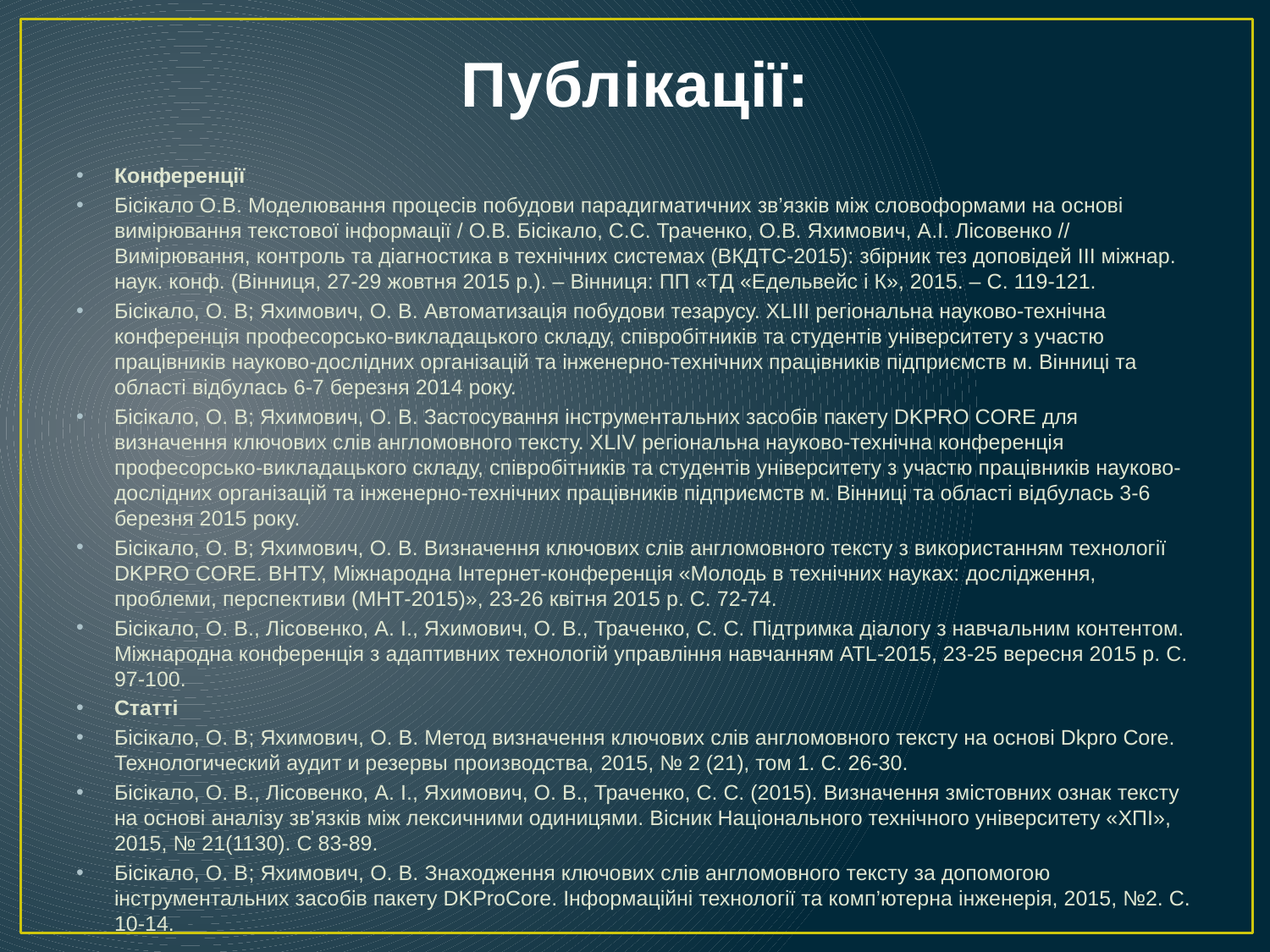

# Публікації:
Конференції
Бісікало О.В. Моделювання процесів побудови парадигматичних зв’язків між словоформами на основі вимірювання текстової інформації / О.В. Бісікало, С.С. Траченко, О.В. Яхимович, А.І. Лісовенко // Вимірювання, контроль та діагностика в технічних системах (ВКДТС-2015): збірник тез доповідей IІІ міжнар. наук. конф. (Вінниця, 27-29 жовтня 2015 р.). – Вінниця: ПП «ТД «Едельвейс і К», 2015. – С. 119-121.
Бісікало, О. В; Яхимович, О. В. Автоматизація побудови тезарусу. XLIII регіональна науково-технічна конференція професорсько-викладацького складу, співробітників та студентів університету з участю працівників науково-дослідних організацій та інженерно-технічних працівників підприємств м. Вінниці та області відбулась 6-7 березня 2014 року.
Бісікало, О. В; Яхимович, О. В. Застосування інструментальних засобів пакету DKPRO CORE для визначення ключових слів англомовного тексту. XLIV регіональна науково-технічна конференція професорсько-викладацького складу, співробітників та студентів університету з участю працівників науково-дослідних організацій та інженерно-технічних працівників підприємств м. Вінниці та області відбулась 3-6 березня 2015 року.
Бісікало, О. В; Яхимович, О. В. Визначення ключових слів англомовного тексту з використанням технології DKPRO CORE. ВНТУ, Міжнародна Інтернет-конференція «Молодь в технічних науках: дослідження, проблеми, перспективи (МНТ-2015)», 23-26 квітня 2015 р. С. 72-74.
Бісікало, О. В., Лісовенко, А. І., Яхимович, О. В., Траченко, С. С. Підтримка діалогу з навчальним контентом. Міжнародна конференція з адаптивних технологій управління навчанням ATL-2015, 23-25 вересня 2015 р. С. 97-100.
Статті
Бісікало, О. В; Яхимович, О. В. Метод визначення ключових слів англомовного тексту на основі Dkpro Core. Технологический аудит и резервы производства, 2015, № 2 (21), том 1. С. 26-30.
Бісікало, О. В., Лісовенко, А. І., Яхимович, О. В., Траченко, С. С. (2015). Визначення змістовних ознак тексту на основі аналізу зв’язків між лексичними одиницями. Вісник Національного технічного університету «ХПІ», 2015, № 21(1130). С 83-89.
Бісікало, О. В; Яхимович, О. В. Знаходження ключових слів англомовного тексту за допомогою інструментальних засобів пакету DKProCore. Інформаційні технології та комп’ютерна інженерія, 2015, №2. С. 10-14.